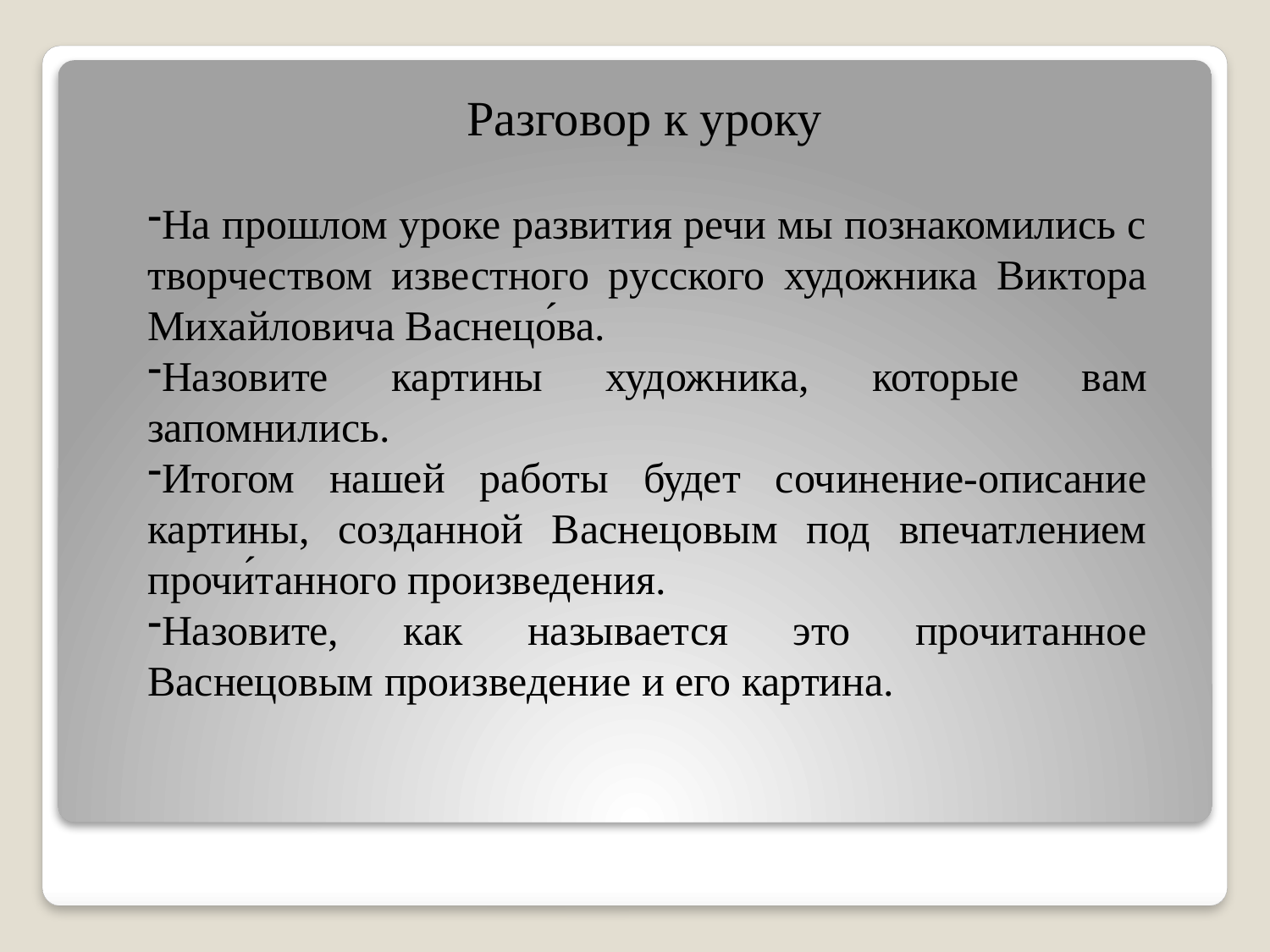

#
Разговор к уроку
На прошлом уроке развития речи мы познакомились с творчеством известного русского художника Виктора Михайловича Васнецо́ва.
Назовите картины художника, которые вам запомнились.
Итогом нашей работы будет сочинение-описание картины, созданной Васнецовым под впечатлением прочи́танного произведения.
Назовите, как называется это прочитанное Васнецовым произведение и его картина.